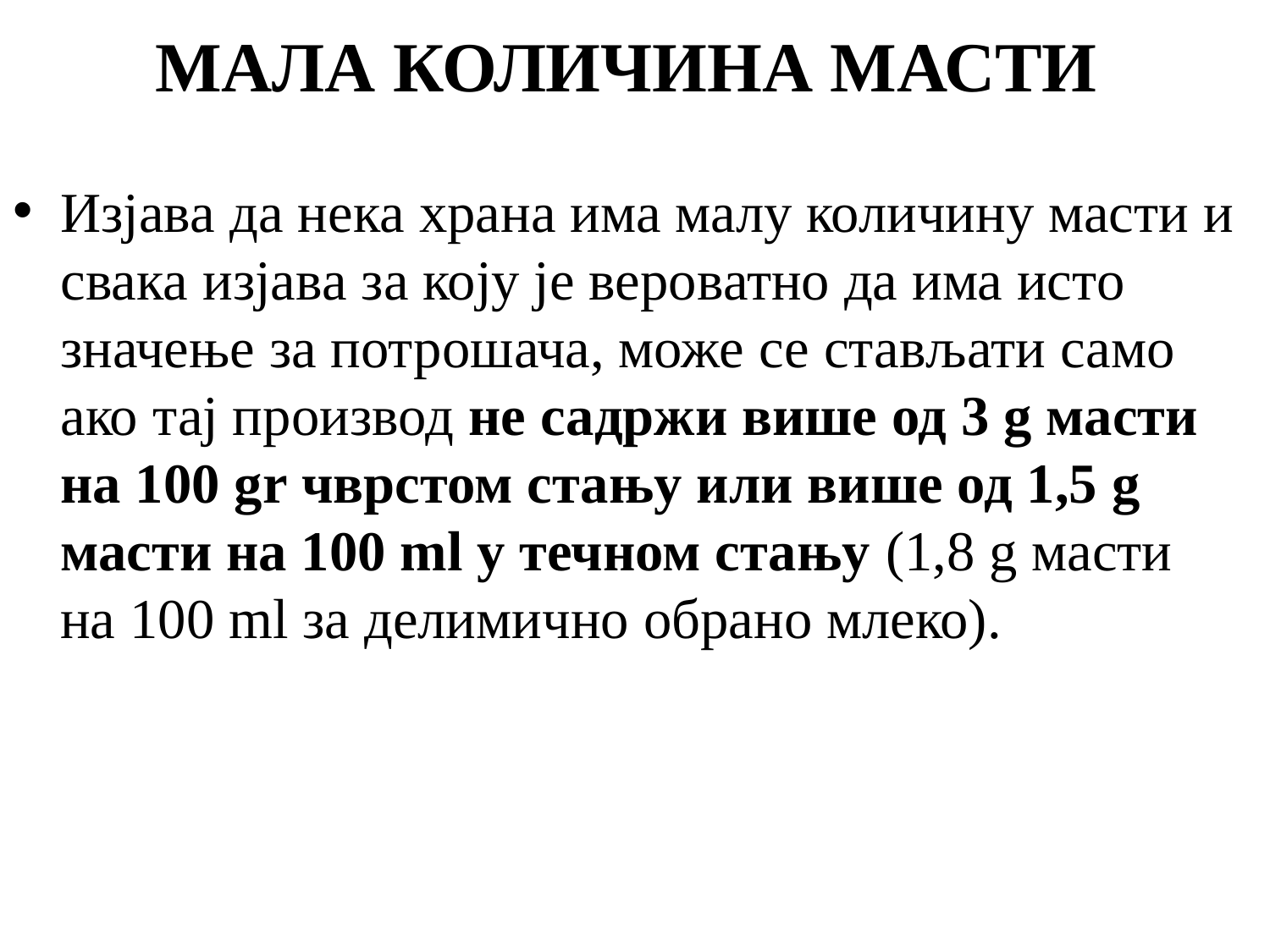

# МАЛА КОЛИЧИНА МАСТИ
Изјава да нека храна има малу количину масти и свака изјава за коју је вероватно да има исто значење за потрошача, може се стављати само ако тај производ не садржи више од 3 g масти на 100 gr чврстом стању или више од 1,5 g масти на 100 ml у течном стању (1,8 g масти на 100 ml за делимично обрано млеко).